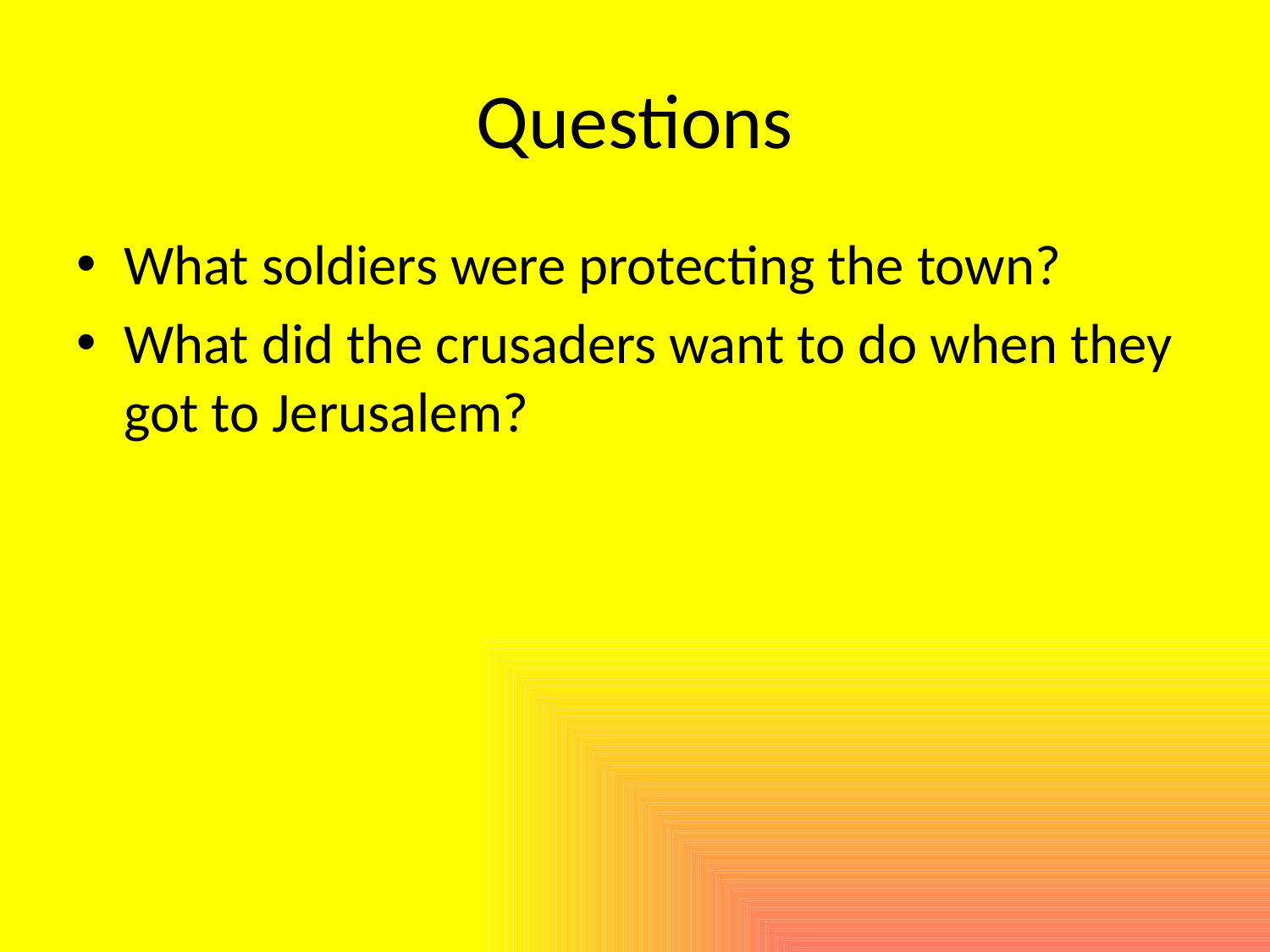

# Questions
What soldiers were protecting the town?
What did the crusaders want to do when they got to Jerusalem?